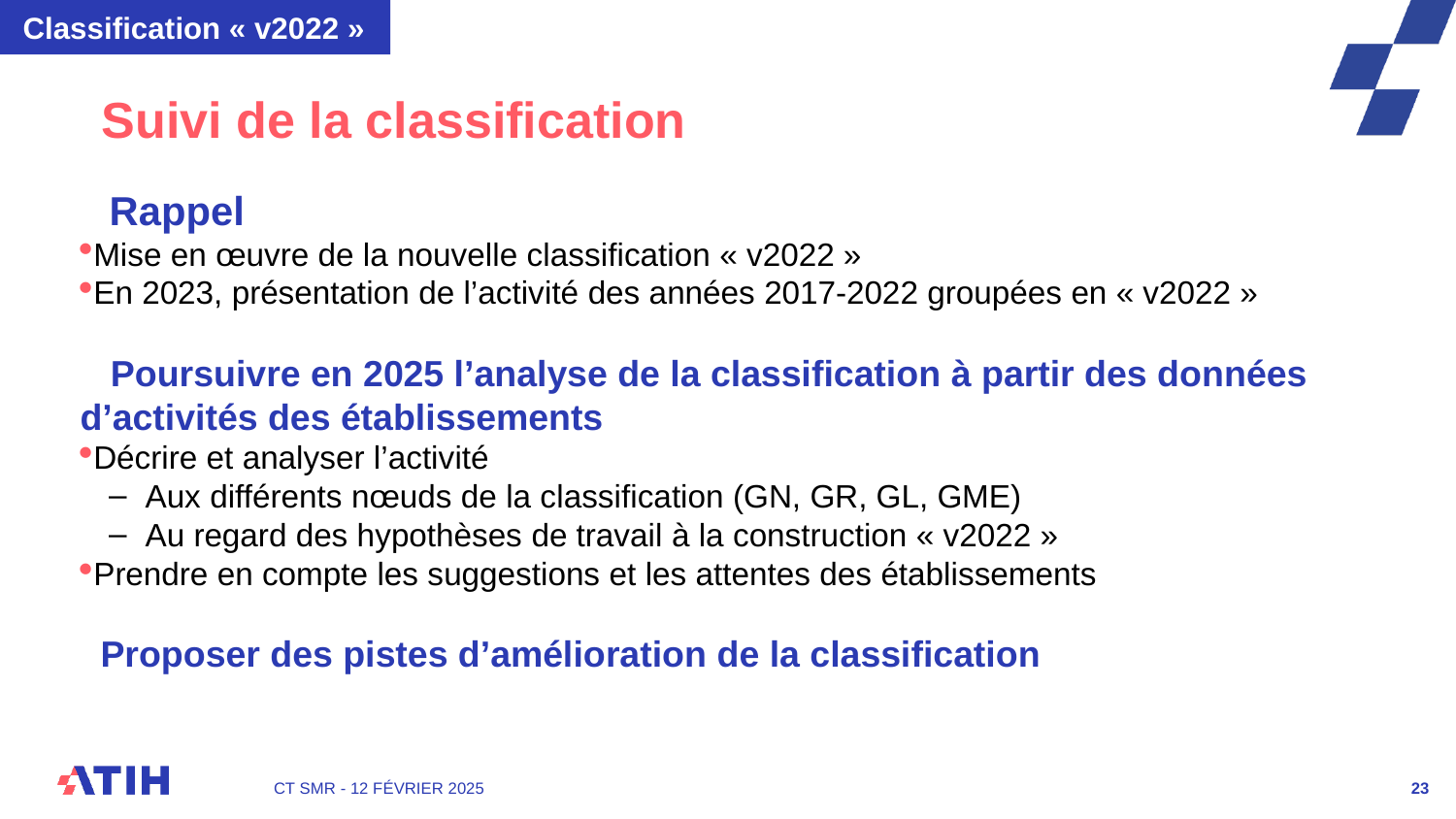

Classification « v2022 »
# Suivi de la classification
Rappel
Mise en œuvre de la nouvelle classification « v2022 »
En 2023, présentation de l’activité des années 2017-2022 groupées en « v2022 »

   Poursuivre en 2025 l’analyse de la classification à partir des données d’activités des établissements
Décrire et analyser l’activité
Aux différents nœuds de la classification (GN, GR, GL, GME)
Au regard des hypothèses de travail à la construction « v2022 »
Prendre en compte les suggestions et les attentes des établissements

  Proposer des pistes d’amélioration de la classification

CT SMR - 12 février 2025